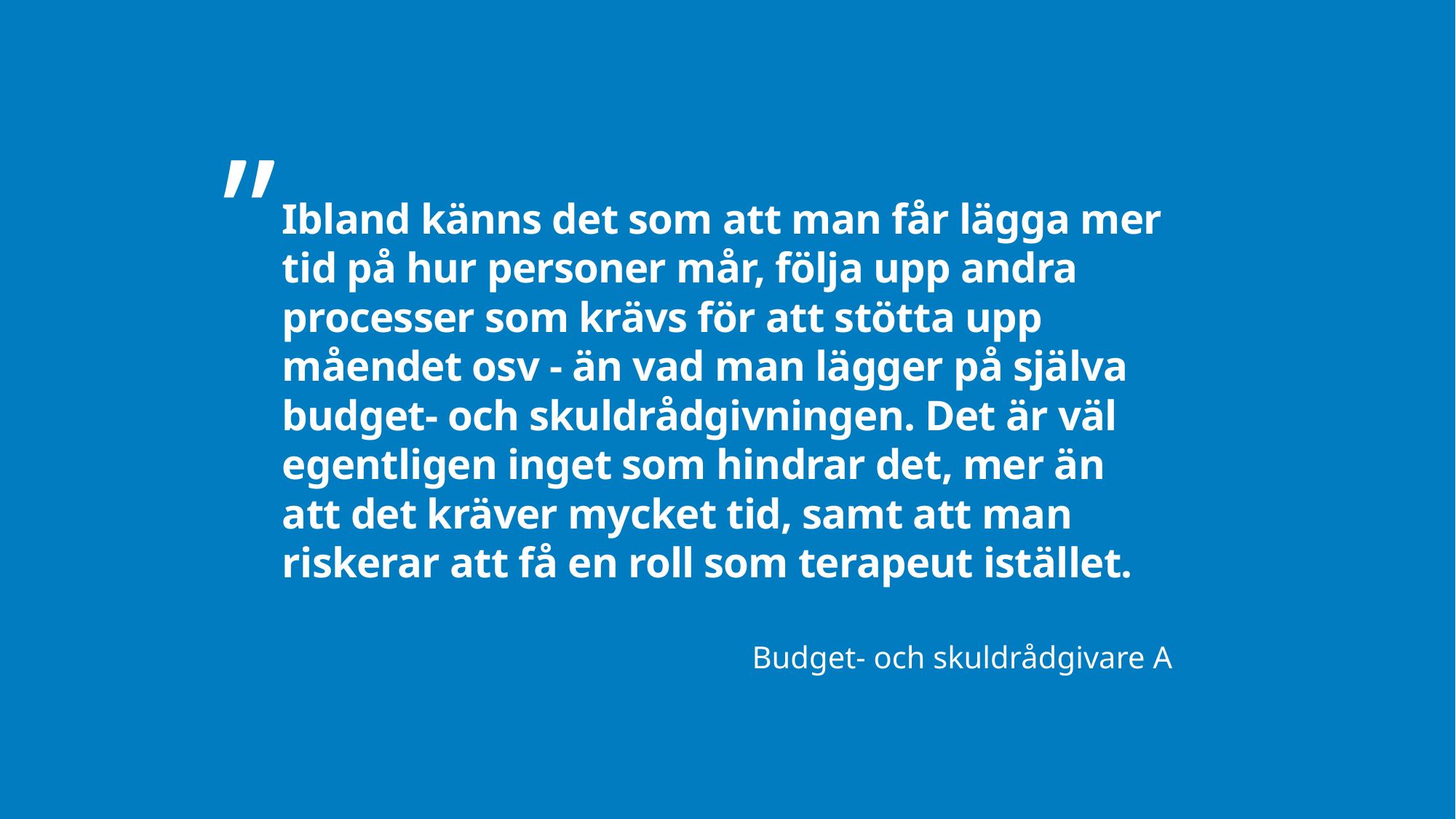

”
# Ibland känns det som att man får lägga mer tid på hur personer mår, följa upp andra processer som krävs för att stötta upp måendet osv - än vad man lägger på själva budget- och skuldrådgivningen. Det är väl egentligen inget som hindrar det, mer än att det kräver mycket tid, samt att man riskerar att få en roll som terapeut istället.
Budget- och skuldrådgivare A